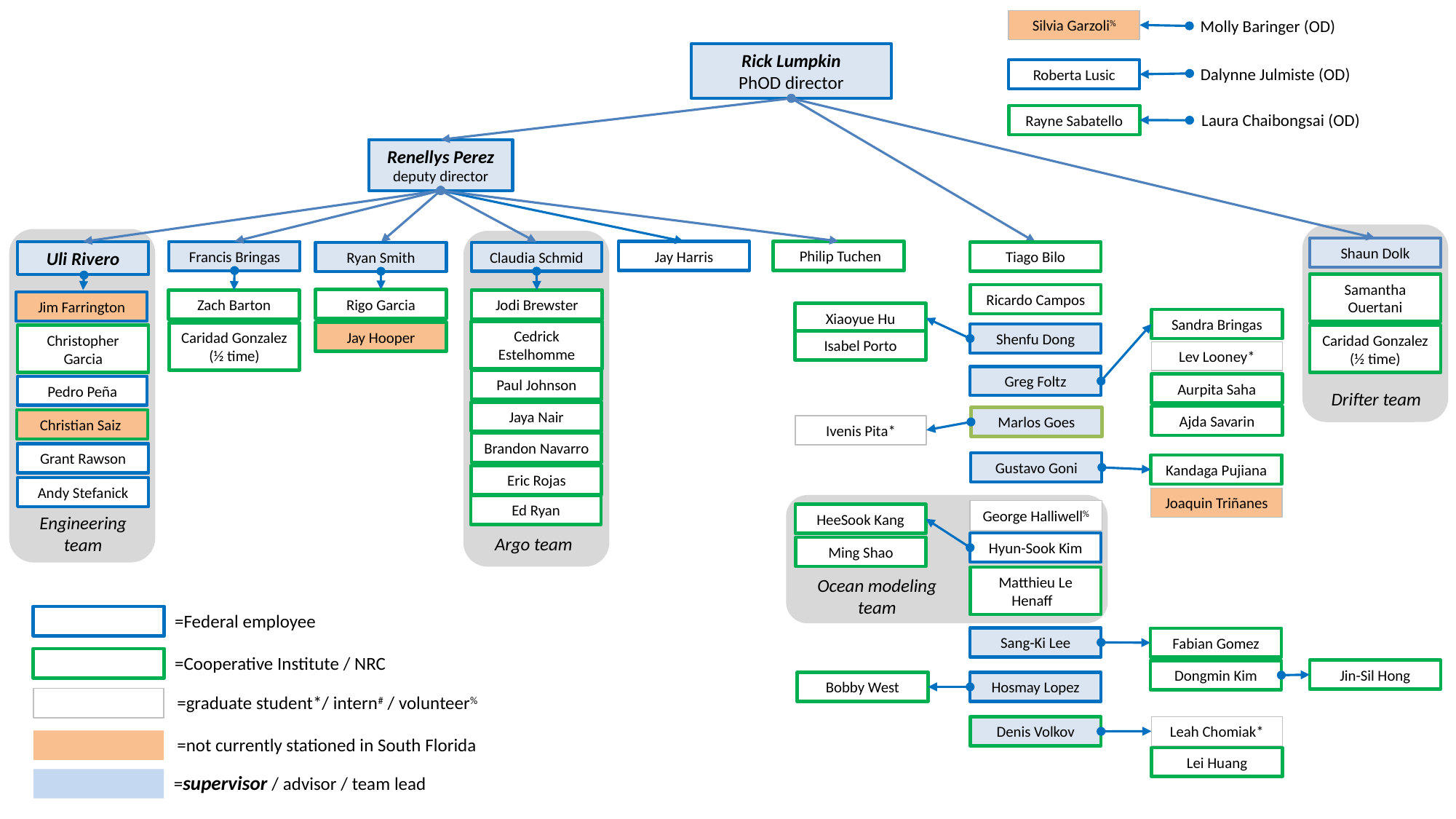

Molly Baringer (OD)
Silvia Garzoli%
Rick Lumpkin
PhOD director
Dalynne Julmiste (OD)
Roberta Lusic
Laura Chaibongsai (OD)
Rayne Sabatello
Renellys Perez
deputy director

Shaun Dolk
 Philip Tuchen
Francis Bringas
Jay Harris
Uli Rivero
Tiago Bilo
Claudia Schmid
Ryan Smith
Samantha Ouertani
Ricardo Campos
Rigo Garcia
Jodi Brewster
Zach Barton
Jim Farrington
Xiaoyue Hu
Sandra Bringas
Cedrick
Estelhomme
Jay Hooper
Caridad Gonzalez (½ time)
Shenfu Dong
Christopher Garcia
Caridad Gonzalez (½ time)
Isabel Porto
Lev Looney*
Greg Foltz
Paul Johnson
Aurpita Saha
Pedro Peña
Drifter team
Jaya Nair
Ajda Savarin
Marlos Goes
Christian Saiz
Ivenis Pita*
Brandon Navarro
Grant Rawson
Gustavo Goni
Kandaga Pujiana
Eric Rojas
Andy Stefanick
Joaquin Triñanes

Ed Ryan
George Halliwell%
HeeSook Kang
Engineering team
Argo team
Hyun-Sook Kim
Ming Shao
Matthieu Le Henaff
Ocean modeling team
=Federal employee

Sang-Ki Lee
Fabian Gomez
=Cooperative Institute / NRC

Jin-Sil Hong
Dongmin Kim
Bobby West
Hosmay Lopez
=graduate student*/ intern# / volunteer%

Leah Chomiak*
Denis Volkov
=not currently stationed in South Florida

Lei Huang
=supervisor / advisor / team lead